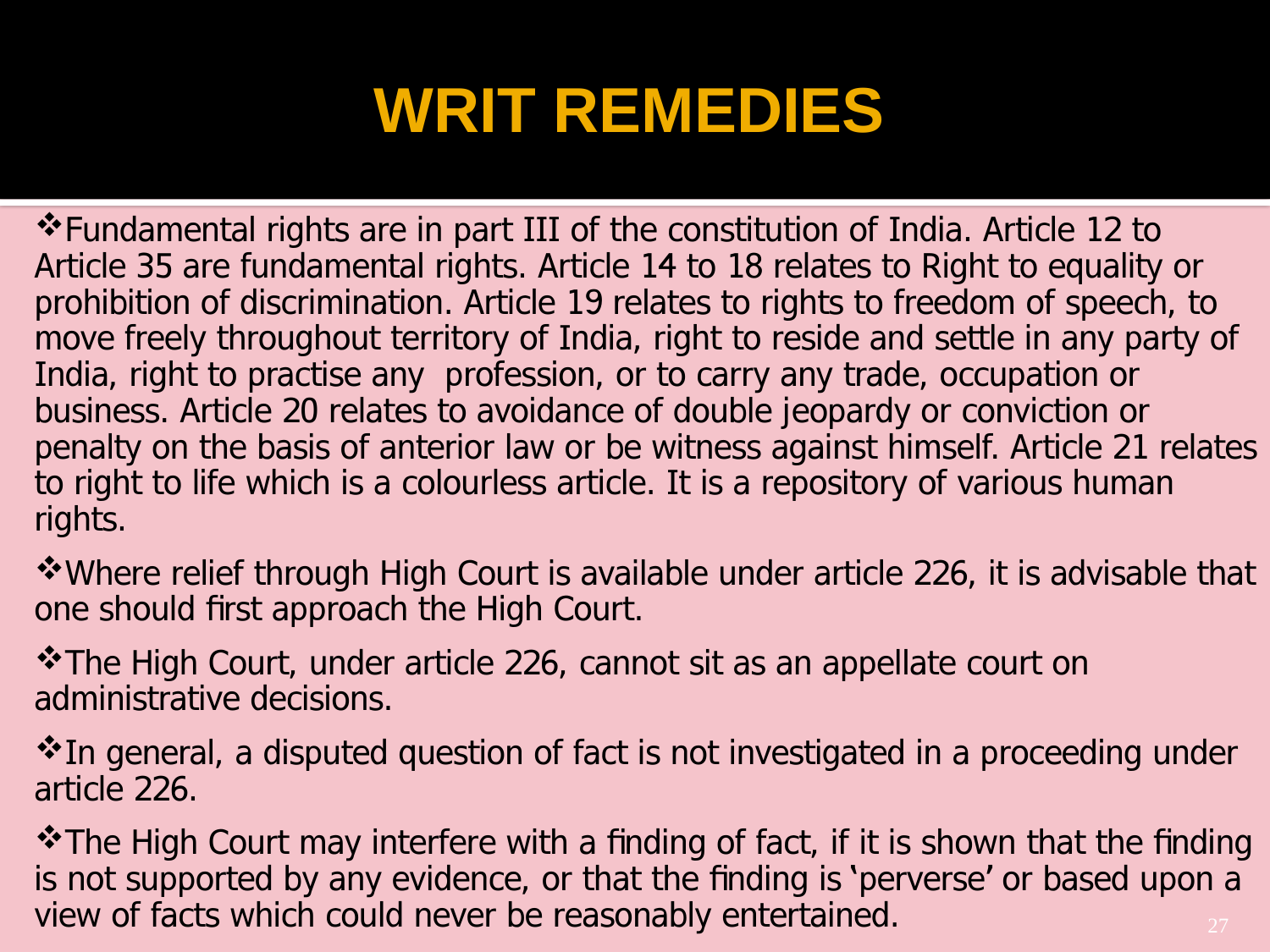

# WRIT REMEDIES
Fundamental rights are in part III of the constitution of India. Article 12 to Article 35 are fundamental rights. Article 14 to 18 relates to Right to equality or prohibition of discrimination. Article 19 relates to rights to freedom of speech, to move freely throughout territory of India, right to reside and settle in any party of India, right to practise any  profession, or to carry any trade, occupation or business. Article 20 relates to avoidance of double jeopardy or conviction or penalty on the basis of anterior law or be witness against himself. Article 21 relates to right to life which is a colourless article. It is a repository of various human rights.
Where relief through High Court is available under article 226, it is advisable that one should first approach the High Court.
The High Court, under article 226, cannot sit as an appellate court on administrative decisions.
In general, a disputed question of fact is not investigated in a proceeding under article 226.
The High Court may interfere with a finding of fact, if it is shown that the finding is not supported by any evidence, or that the finding is ‘perverse’ or based upon a view of facts which could never be reasonably entertained.

27